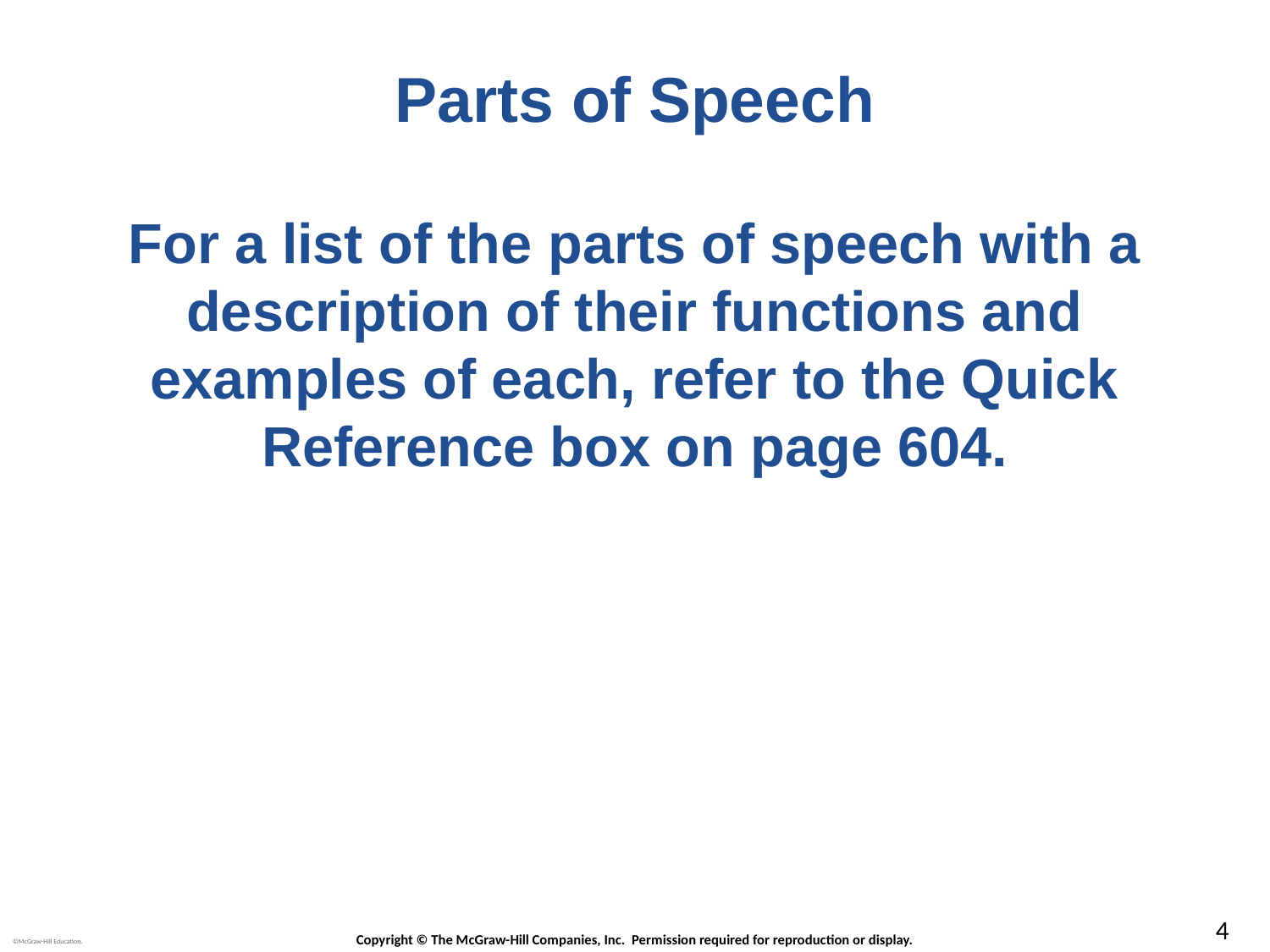

# Parts of Speech
For a list of the parts of speech with a description of their functions and examples of each, refer to the Quick Reference box on page 604.